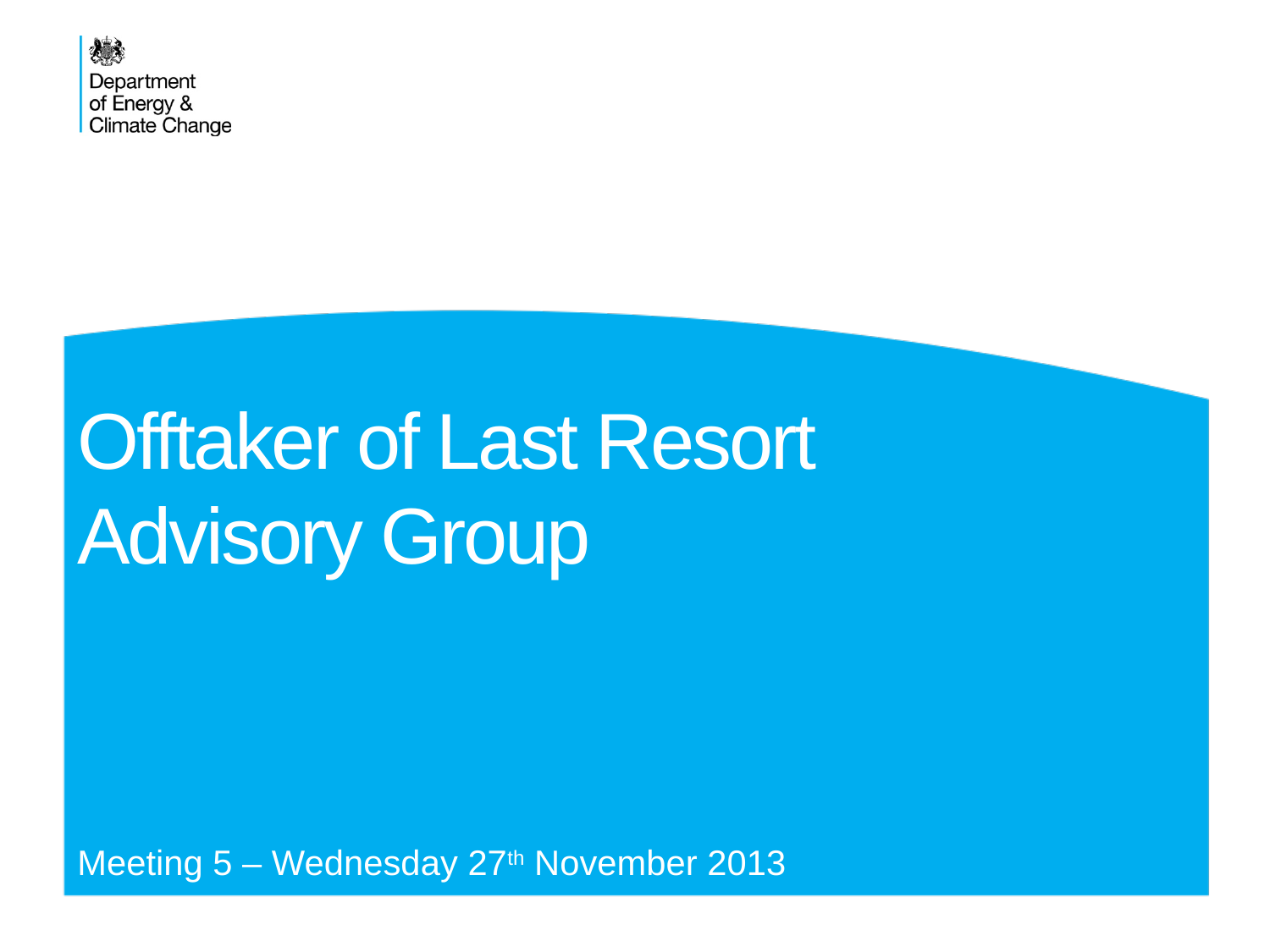

# Offtaker of Last Resort Advisory Group
Meeting 5 – Wednesday 27th November 2013